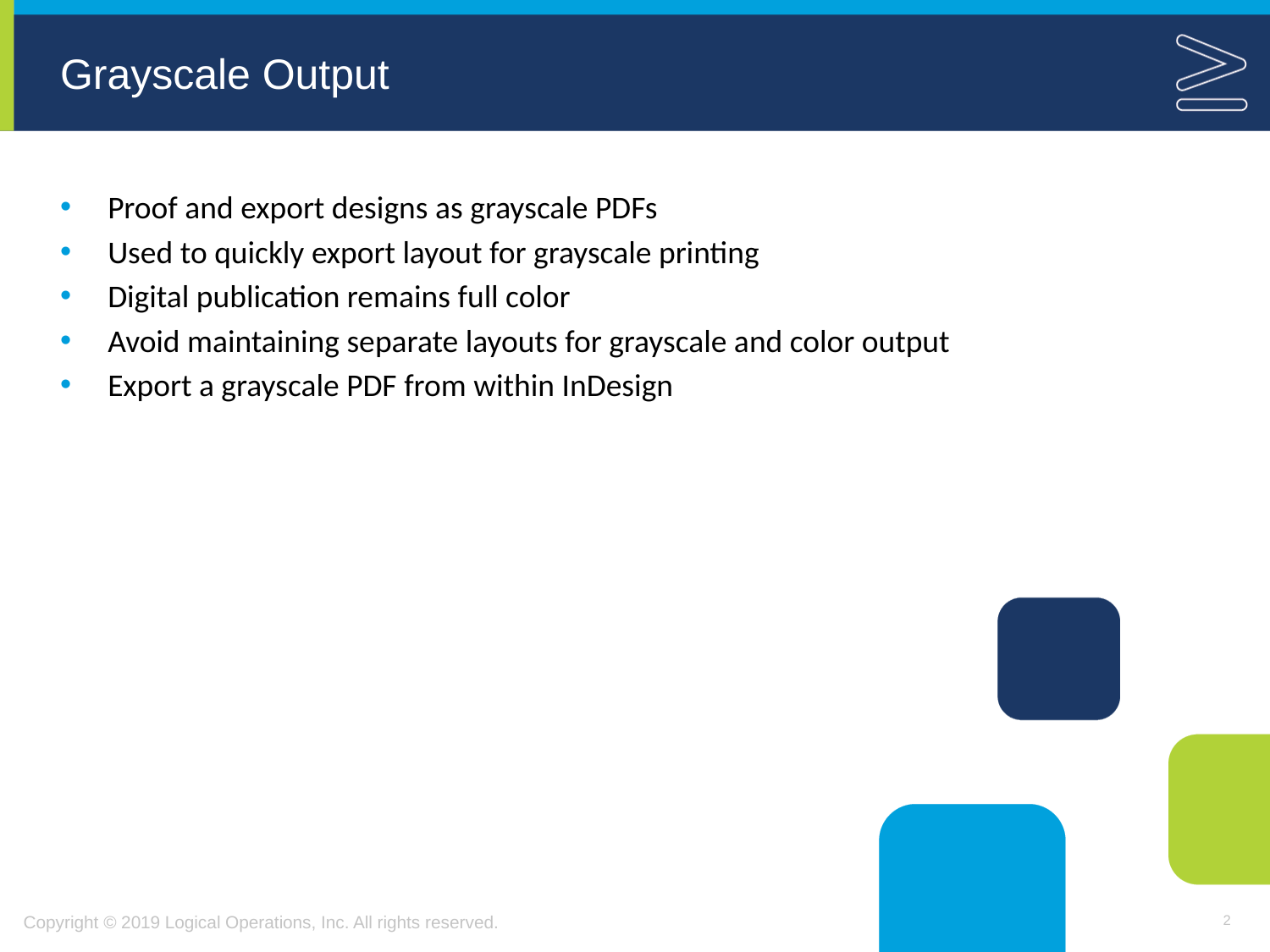

# Grayscale Output
Proof and export designs as grayscale PDFs
Used to quickly export layout for grayscale printing
Digital publication remains full color
Avoid maintaining separate layouts for grayscale and color output
Export a grayscale PDF from within InDesign
2